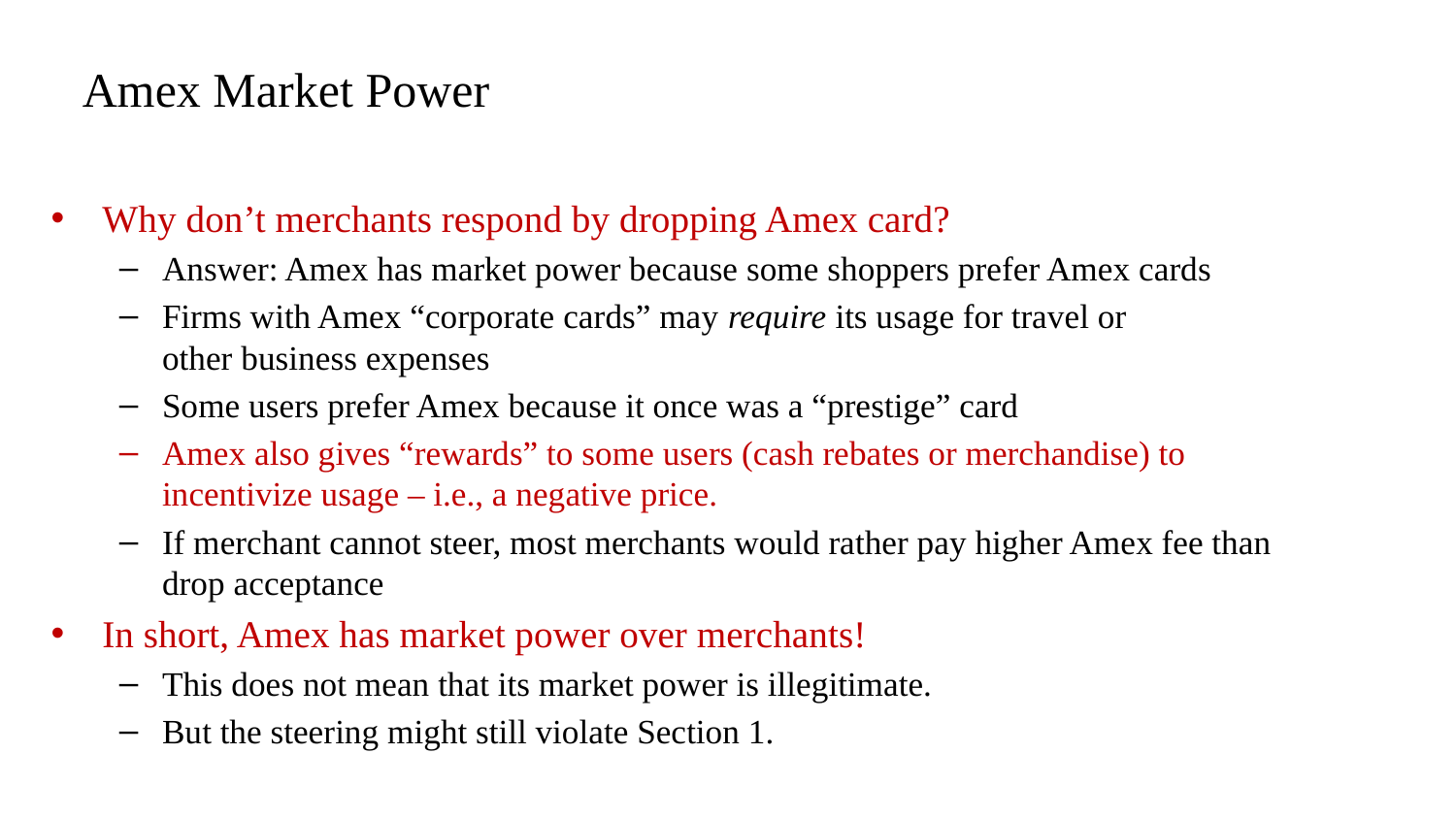

# Amex Market Power
Why don’t merchants respond by dropping Amex card?
Answer: Amex has market power because some shoppers prefer Amex cards
Firms with Amex “corporate cards” may require its usage for travel or
other business expenses
Some users prefer Amex because it once was a “prestige” card
Amex also gives “rewards” to some users (cash rebates or merchandise) to incentivize usage – i.e., a negative price.
If merchant cannot steer, most merchants would rather pay higher Amex fee than drop acceptance
In short, Amex has market power over merchants!
This does not mean that its market power is illegitimate.
But the steering might still violate Section 1.